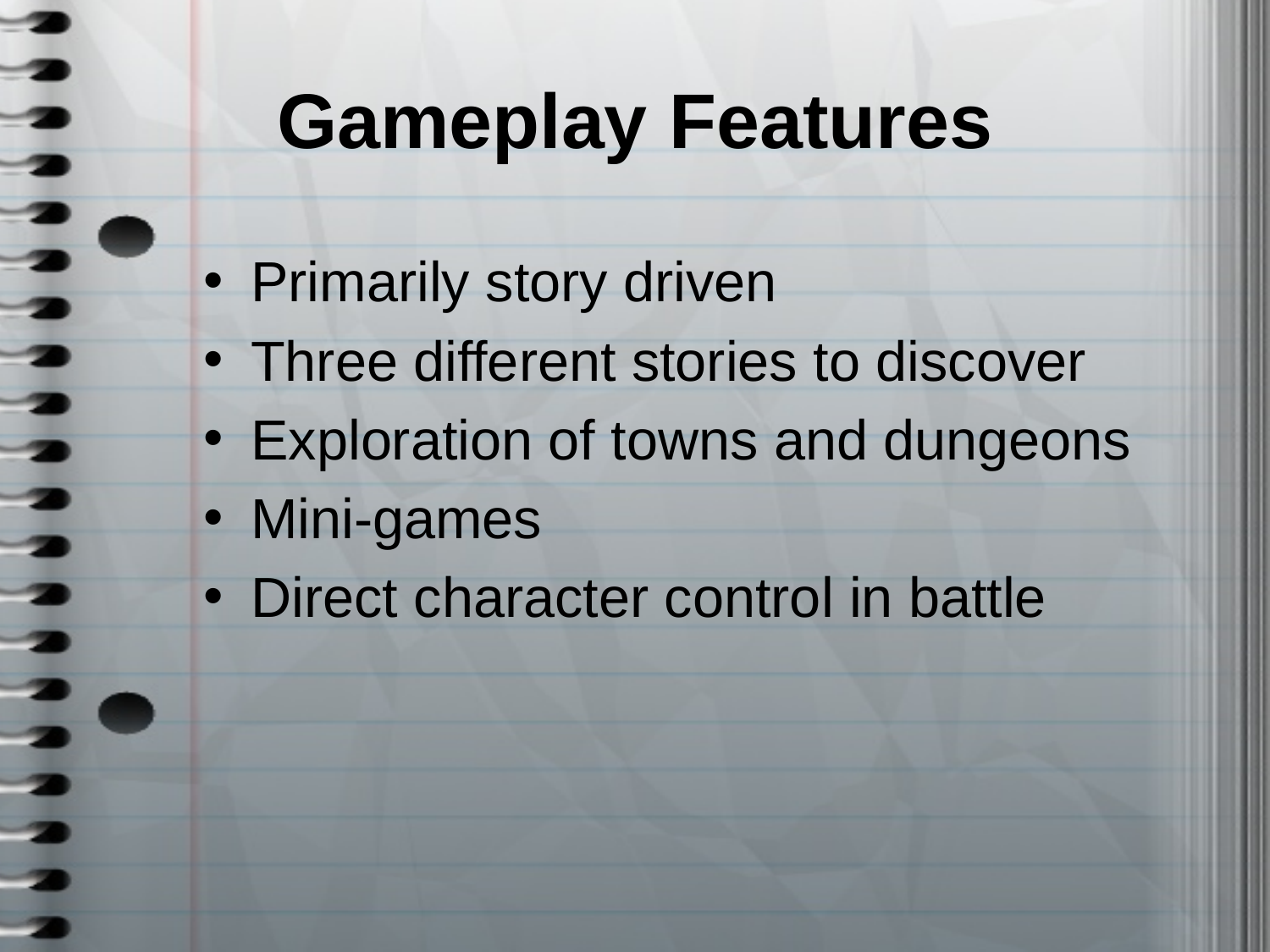

# Gameplay Features
Primarily story driven
Three different stories to discover
Exploration of towns and dungeons
Mini-games
Direct character control in battle